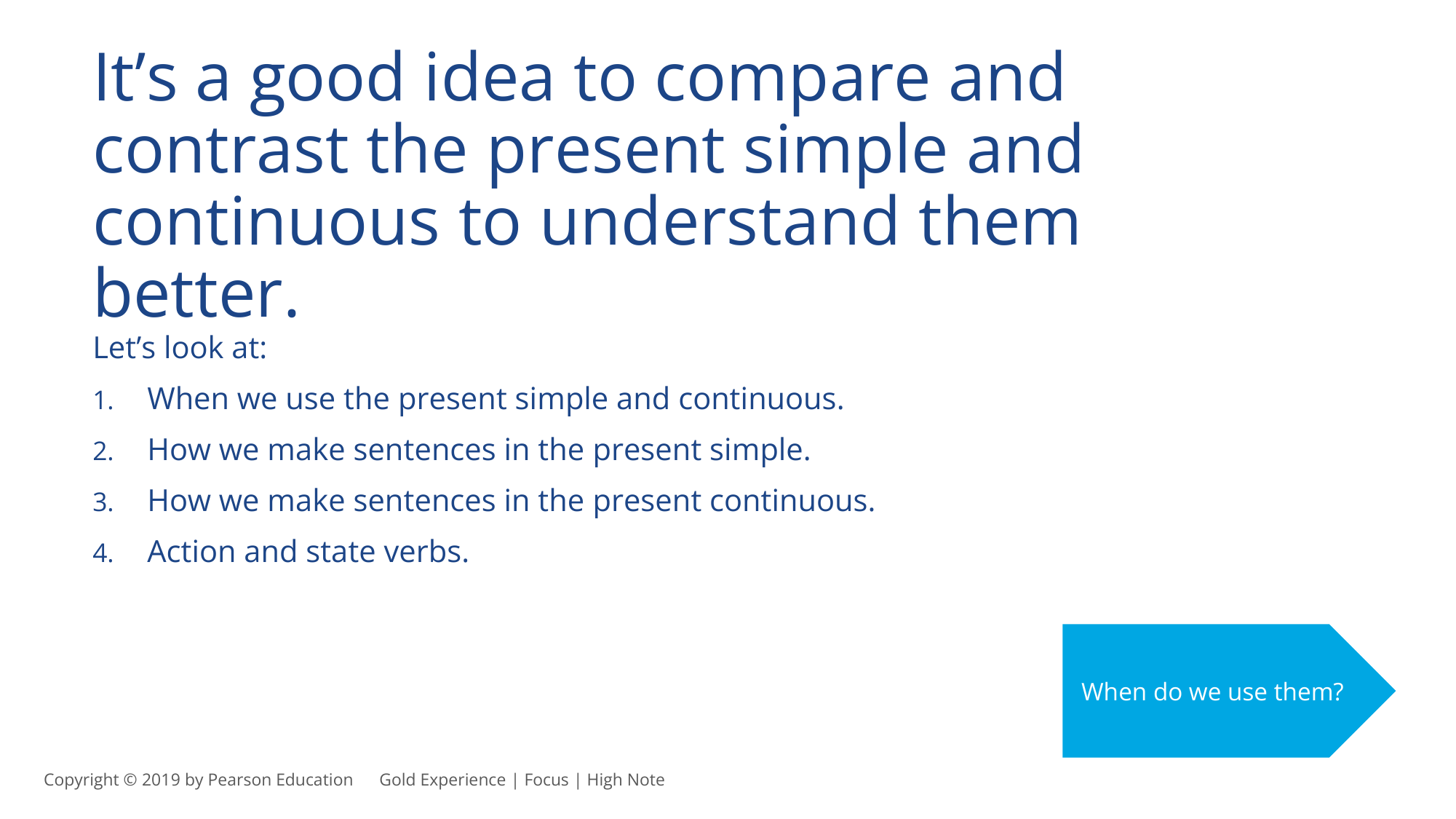

It’s a good idea to compare and contrast the present simple and continuous to understand them better.
Let’s look at:
When we use the present simple and continuous.
How we make sentences in the present simple.
How we make sentences in the present continuous.
Action and state verbs.

When do we use them?
Copyright © 2019 by Pearson Education      Gold Experience | Focus | High Note